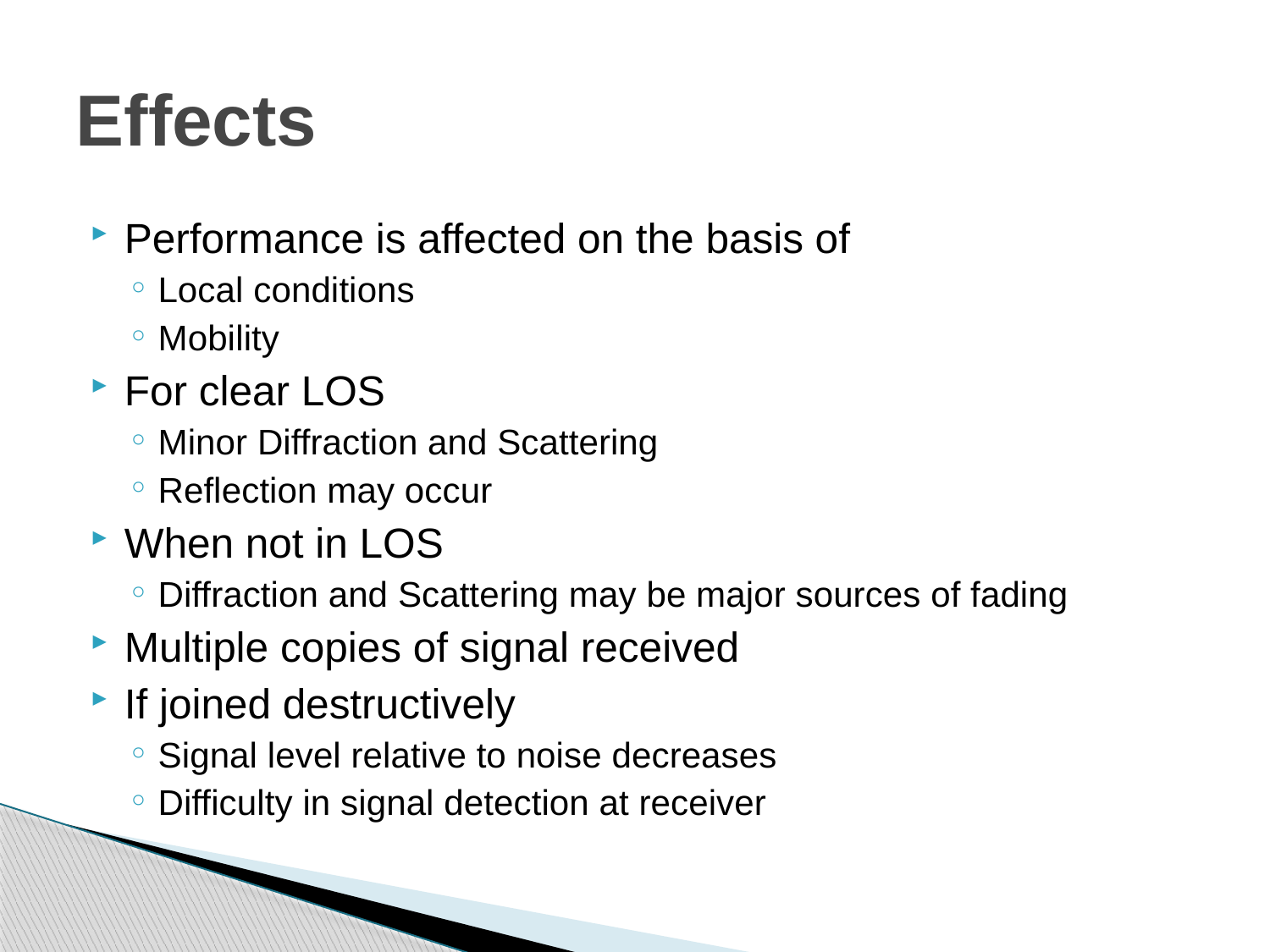

# Effects
Performance is affected on the basis of
Local conditions
Mobility
For clear LOS
Minor Diffraction and Scattering
Reflection may occur
When not in LOS
Diffraction and Scattering may be major sources of fading
Multiple copies of signal received
If joined destructively
Signal level relative to noise decreases
Difficulty in signal detection at receiver